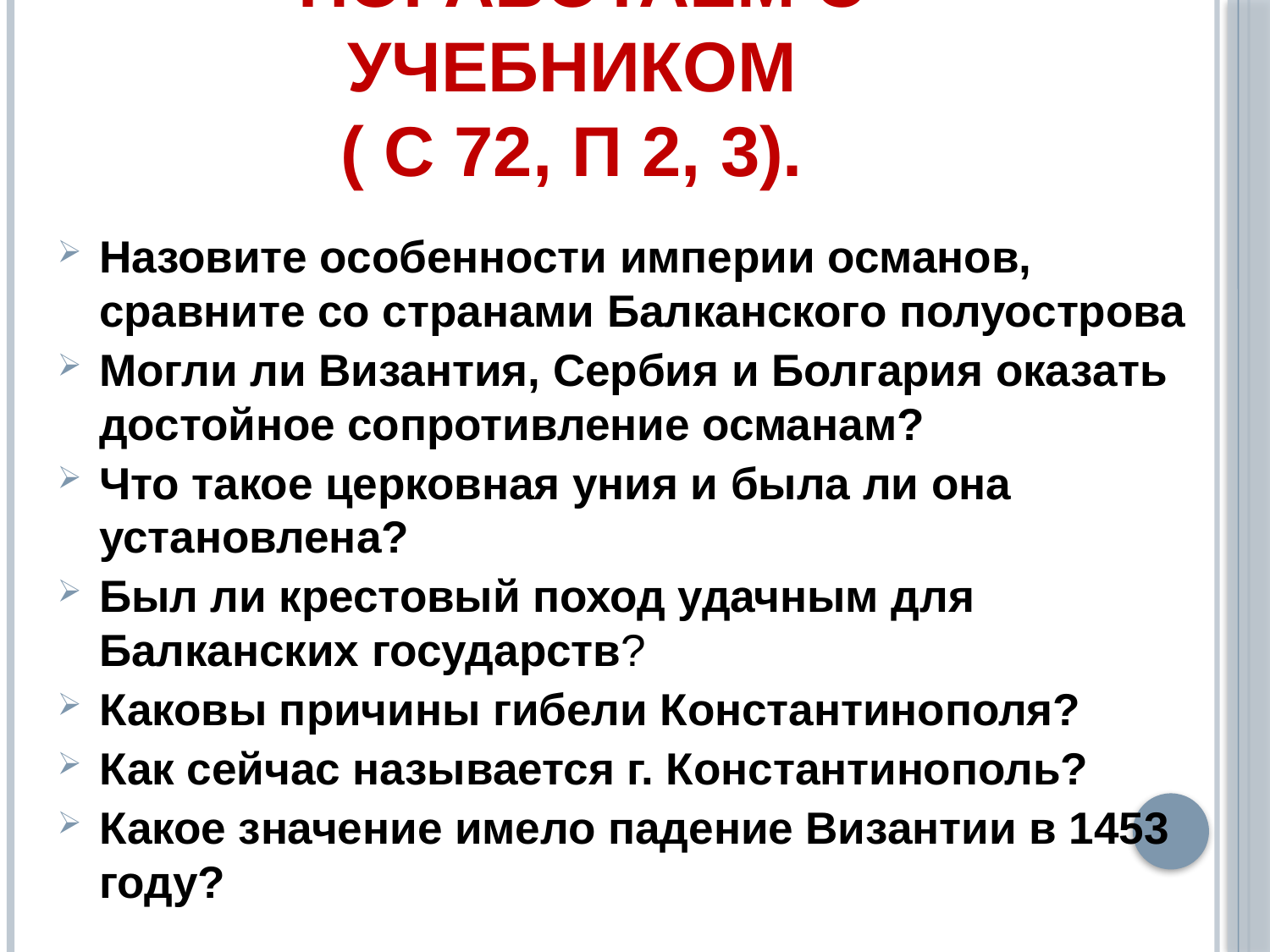

# Поработаем с учебником ( с 72, п 2, 3).
Назовите особенности империи османов, сравните со странами Балканского полуострова
Могли ли Византия, Сербия и Болгария оказать достойное сопротивление османам?
Что такое церковная уния и была ли она установлена?
Был ли крестовый поход удачным для Балканских государств?
Каковы причины гибели Константинополя?
Как сейчас называется г. Константинополь?
Какое значение имело падение Византии в 1453 году?